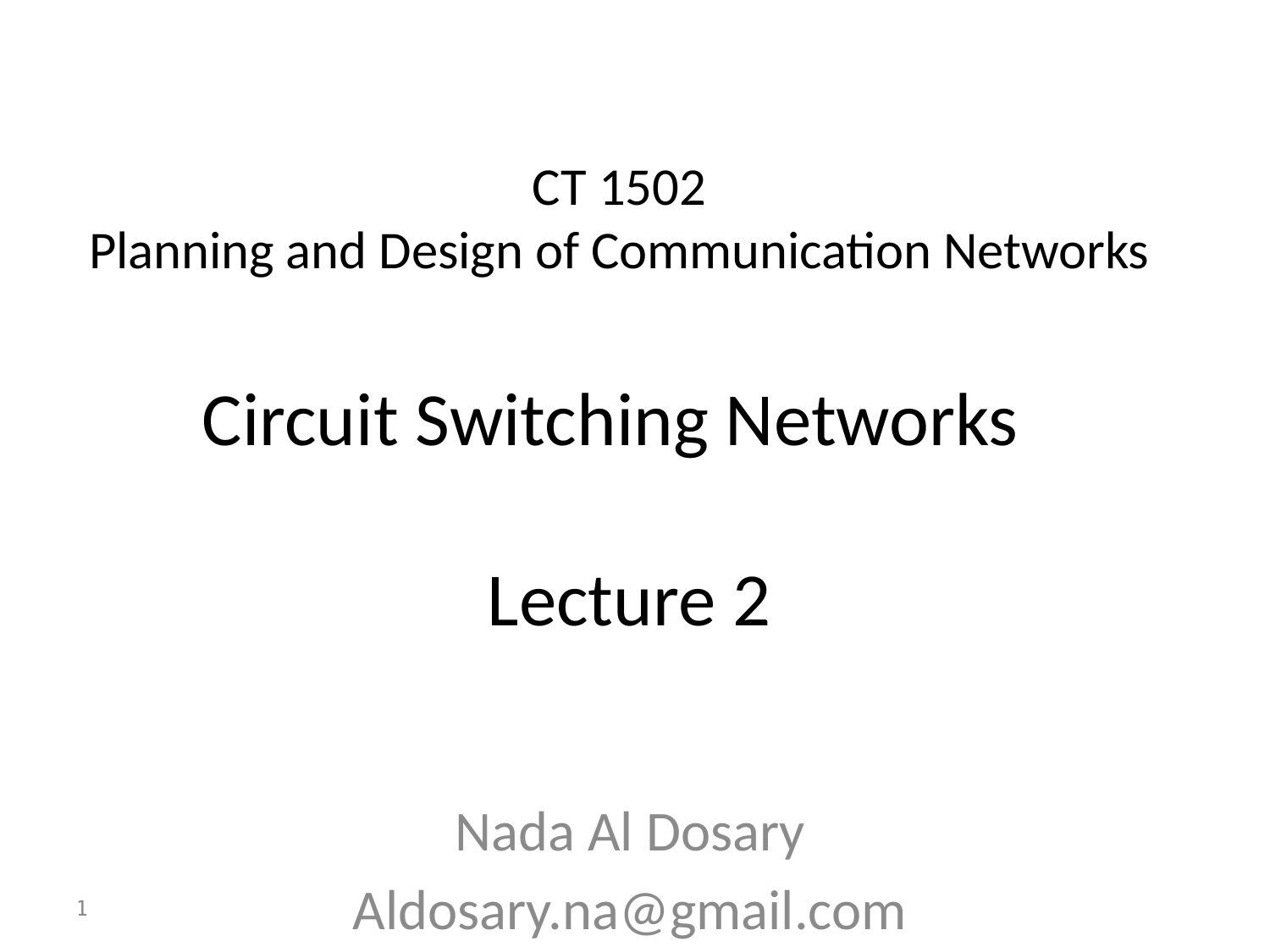

# CT 1502 Planning and Design of Communication Networks Circuit Switching Networks Lecture 2

Nada Al Dosary
Aldosary.na@gmail.com
1